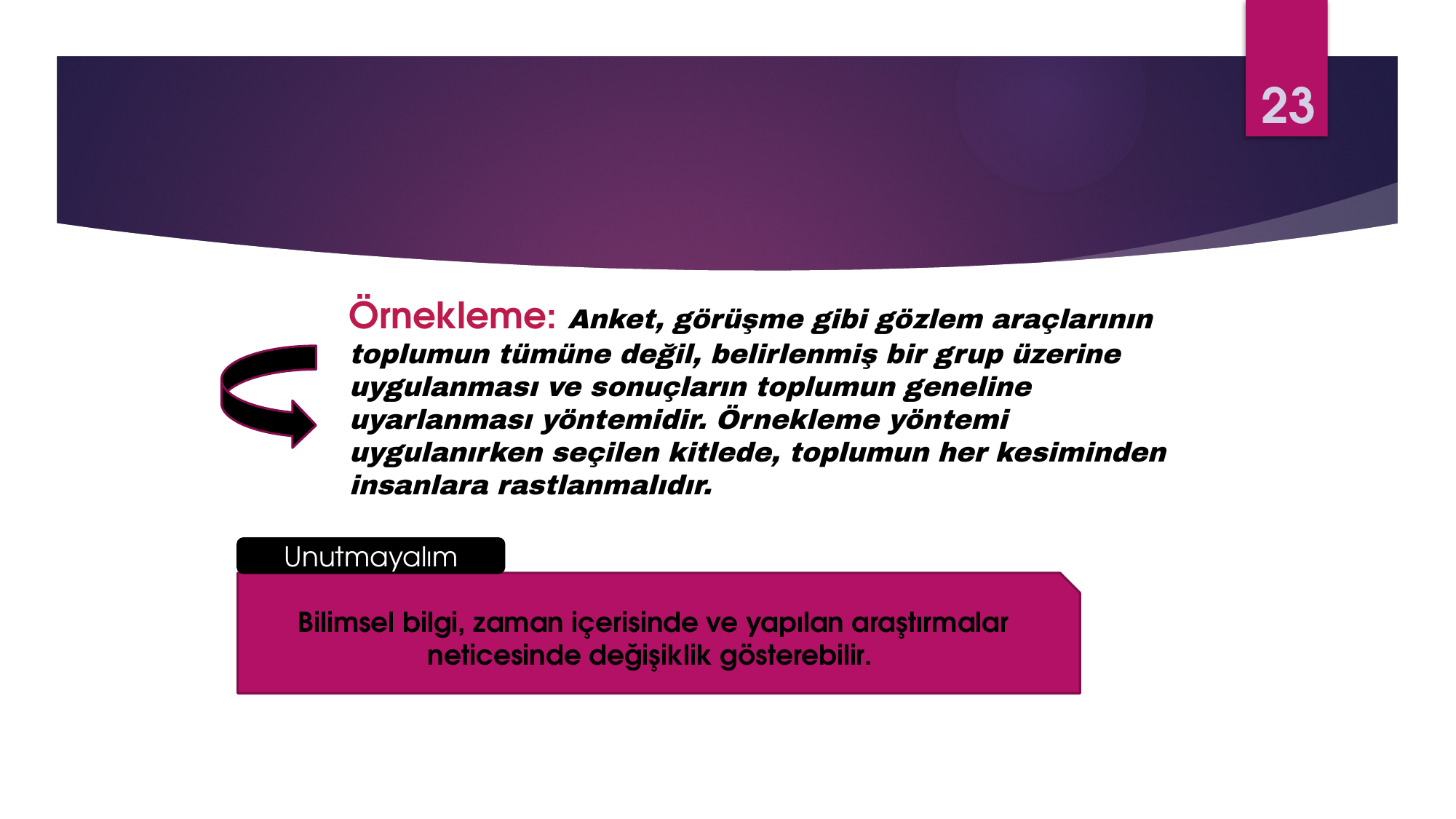

23
Örnekleme: Anket, görüşme gibi gözlem araçlarının toplumun tümüne değil, belirlenmiş bir grup üzerine uygulanması ve sonuçların toplumun geneline uyarlanması yöntemidir. Örnekleme yöntemi uygulanırken seçilen kitlede, toplumun her kesiminden insanlara rastlanmalıdır.

Unutmayalım
Bilimsel bilgi, zaman içerisinde ve yapılan araştırmalar neticesinde değişiklik gösterebilir.